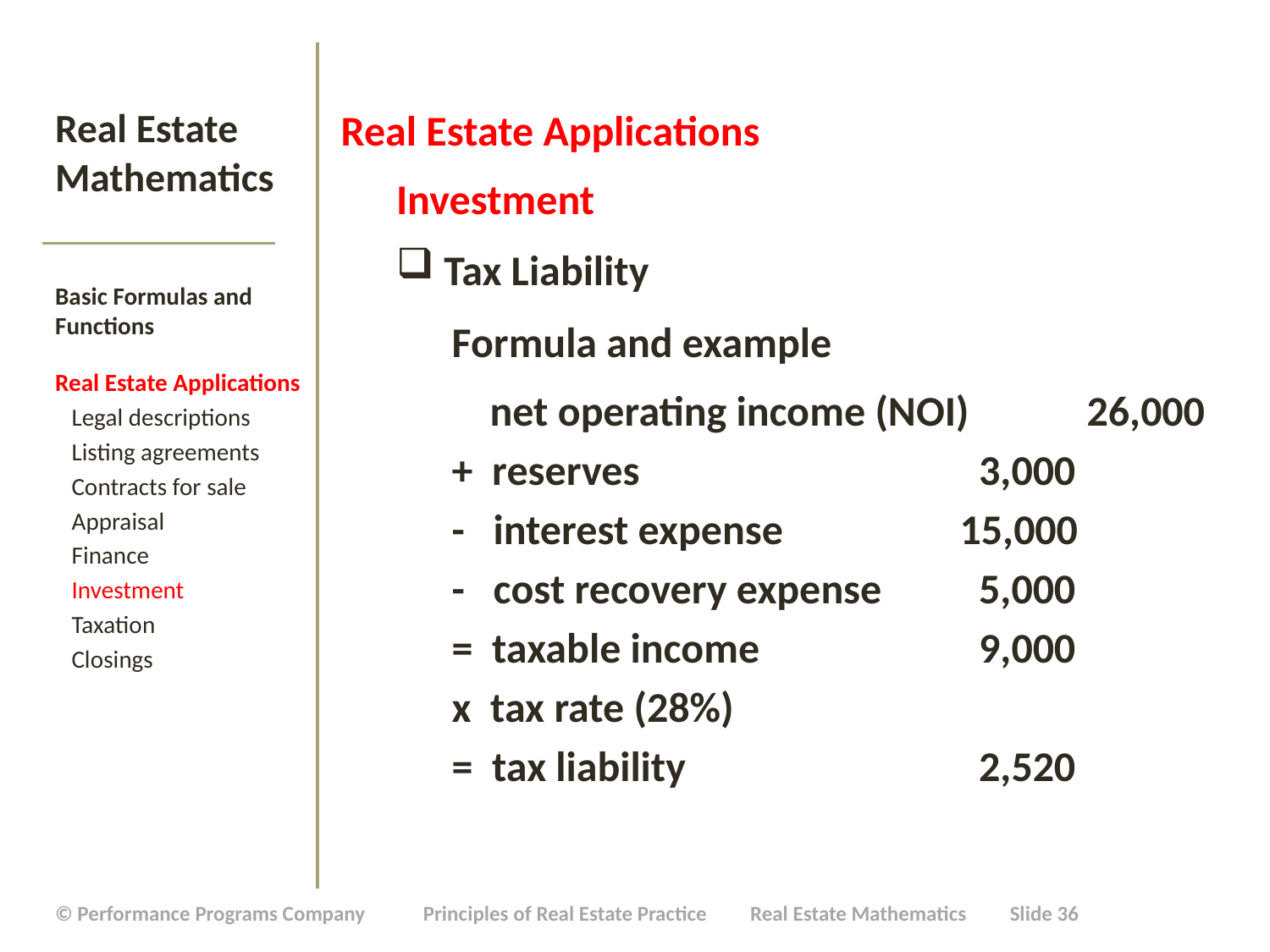

Real Estate Applications

Investment

Tax Liability
Formula and example

    net operating income (NOI)	26,000
+  reserves			  3,000
-   interest expense		15,000
-   cost recovery expense	  5,000
=  taxable income		  9,000
x  tax rate (28%)
=  tax liability			  2,520

# Real Estate Mathematics

Basic Formulas and Functions

Real Estate Applications
   Legal descriptions
   Listing agreements
   Contracts for sale
   Appraisal
   Finance
   Investment
   Taxation
   Closings

| © Performance Programs Company Principles of Real Estate Practice Real Estate Mathematics Slide 36 |
| --- |